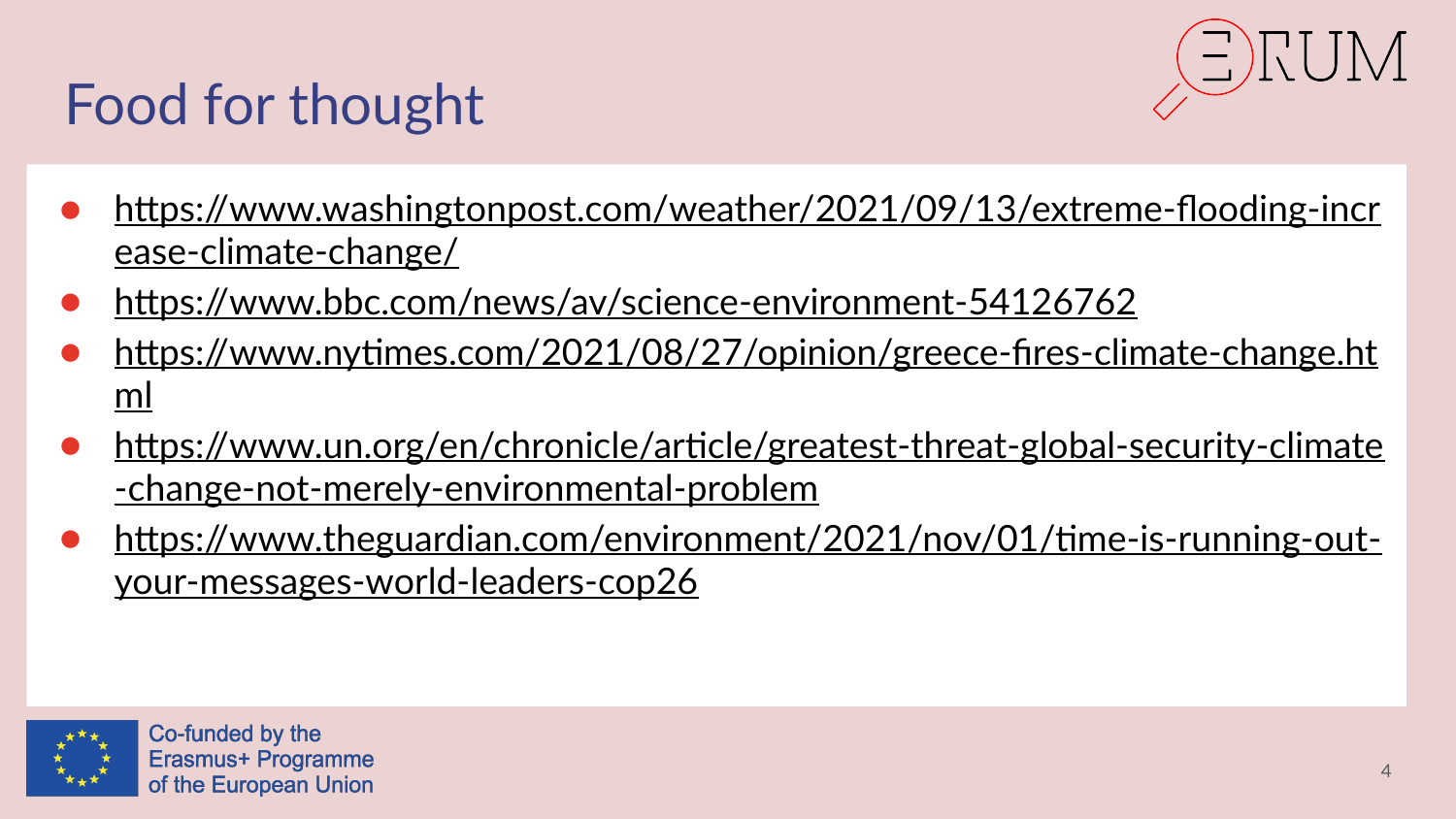

# Food for thought
https://www.washingtonpost.com/weather/2021/09/13/extreme-flooding-increase-climate-change/
https://www.bbc.com/news/av/science-environment-54126762
https://www.nytimes.com/2021/08/27/opinion/greece-fires-climate-change.html
https://www.un.org/en/chronicle/article/greatest-threat-global-security-climate-change-not-merely-environmental-problem
https://www.theguardian.com/environment/2021/nov/01/time-is-running-out-your-messages-world-leaders-cop26

4